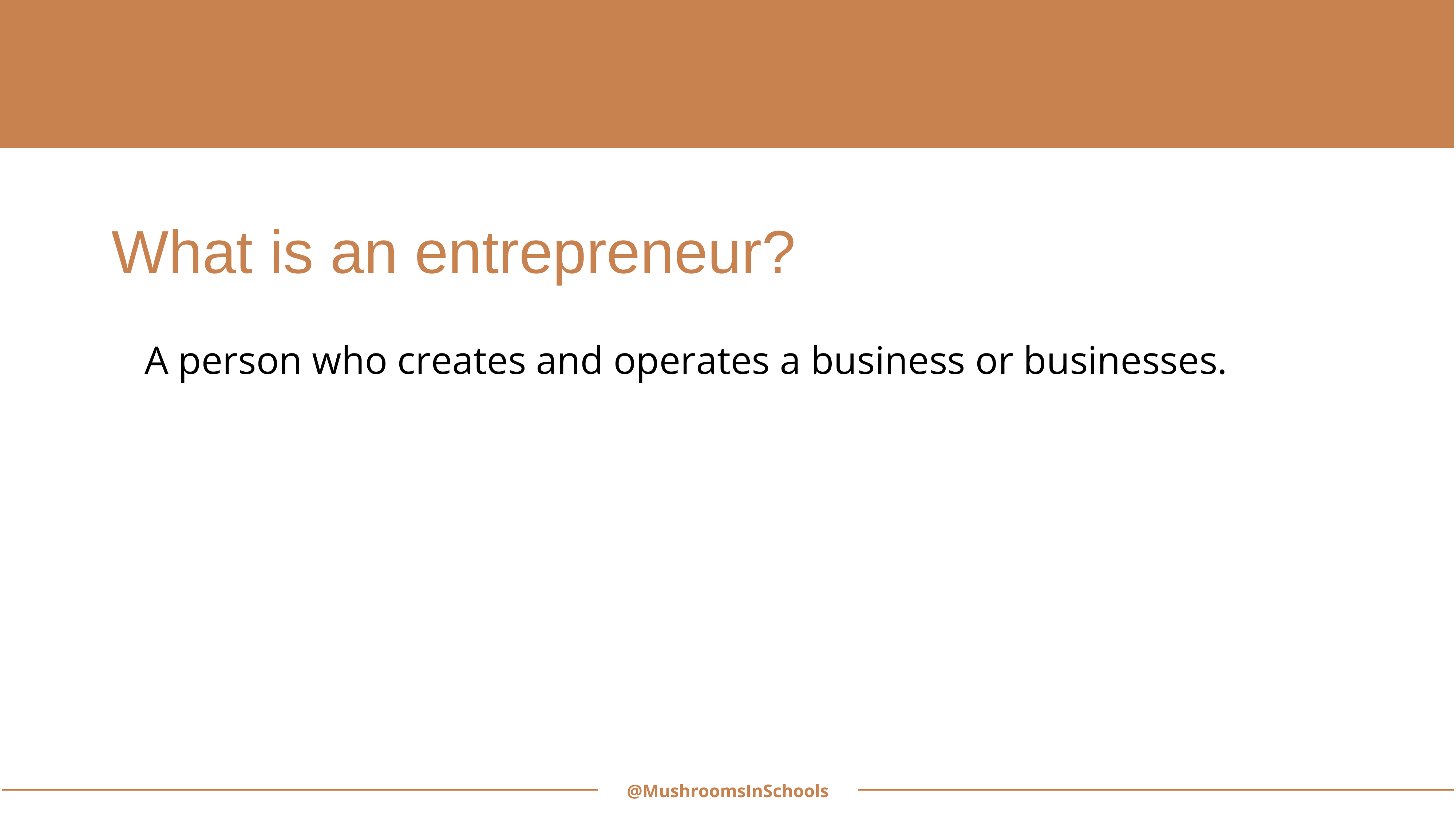

What is an entrepreneur?
A person who creates and operates a business or businesses.
@MushroomsInSchools